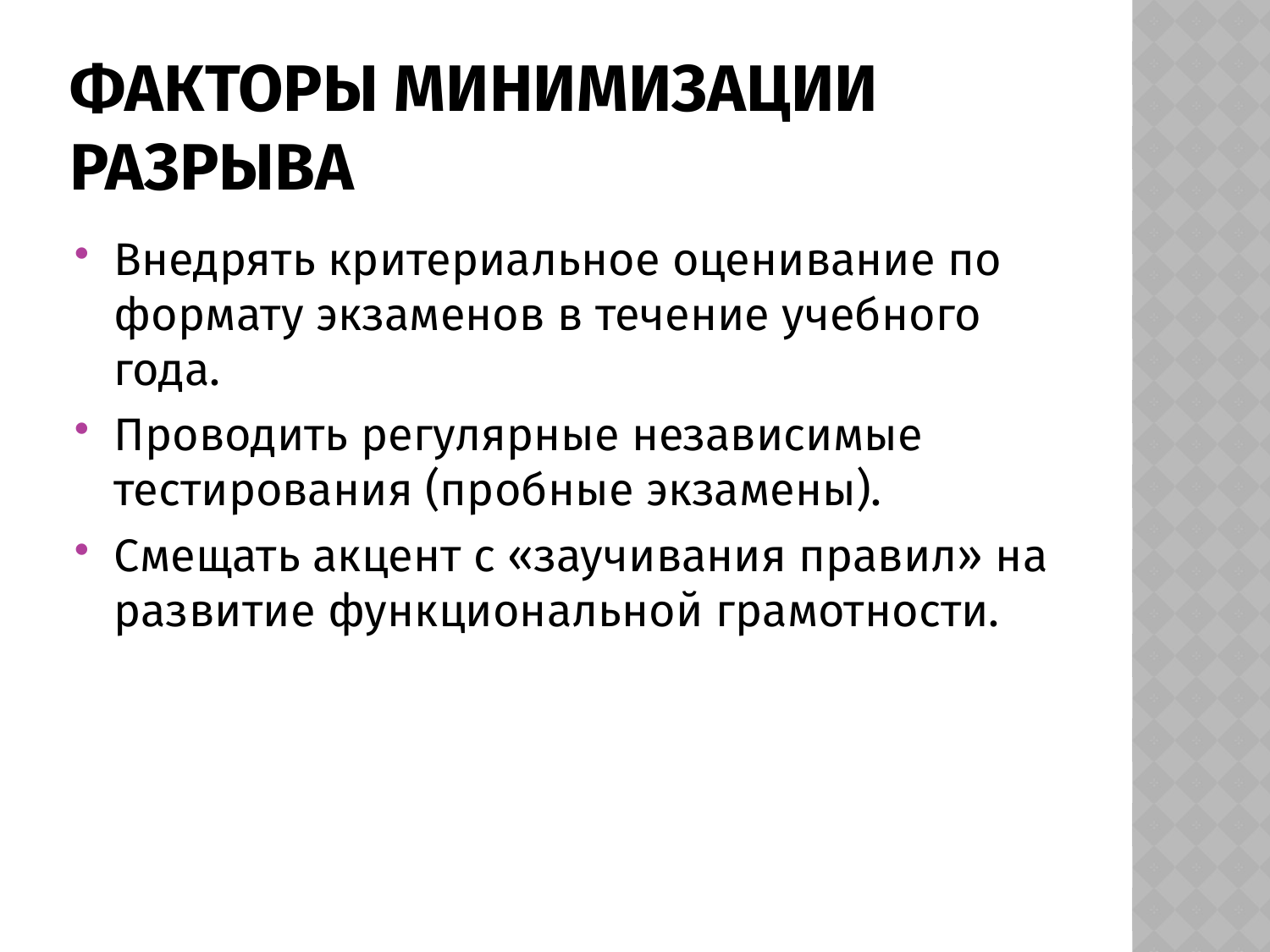

# Факторы минимизации разрыва
Внедрять критериальное оценивание по формату экзаменов в течение учебного года.
Проводить регулярные независимые тестирования (пробные экзамены).
Смещать акцент с «заучивания правил» на развитие функциональной грамотности.